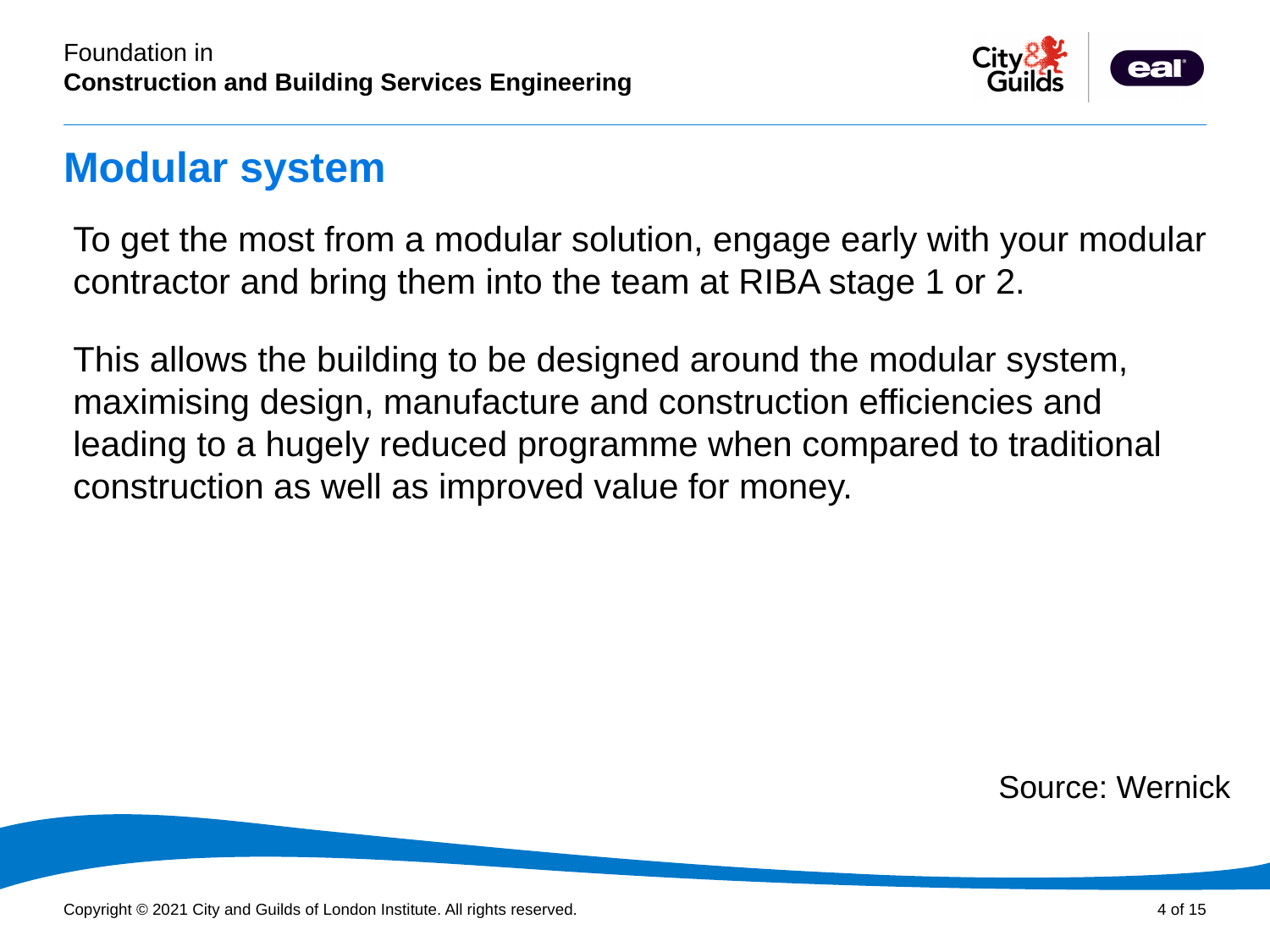

# Modular system
To get the most from a modular solution, engage early with your modular contractor and bring them into the team at RIBA stage 1 or 2.
This allows the building to be designed around the modular system, maximising design, manufacture and construction efficiencies and leading to a hugely reduced programme when compared to traditional construction as well as improved value for money.
Source: Wernick